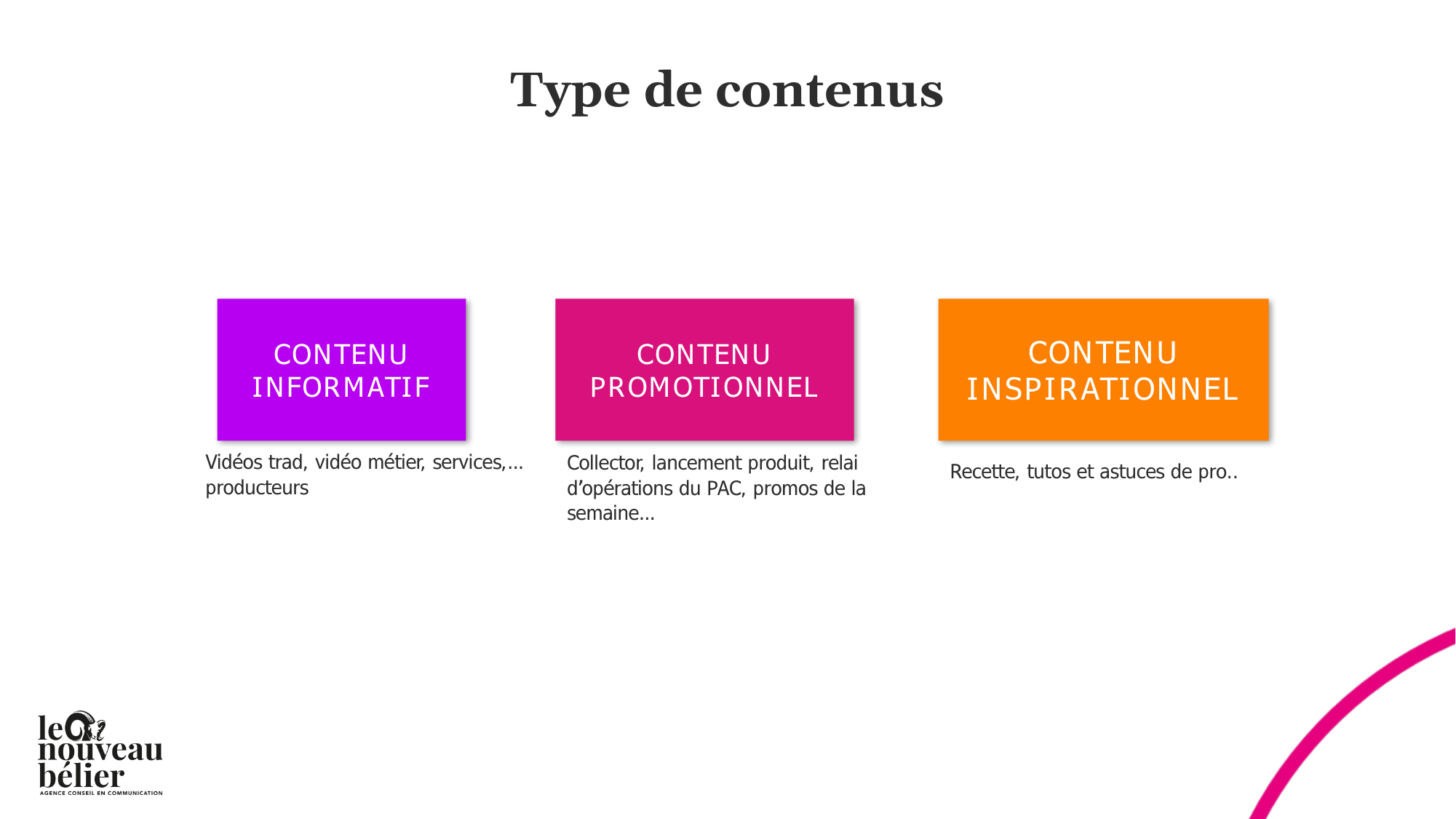

# Type de contenus

Vidéos trad, vidéo métier, services,…producteurs

Collector, lancement produit, relai d’opérations du PAC, promos de la semaine…

Contenu informatif
Contenu promotionnel
Contenu inspirationnel

Recette, tutos et astuces de pro..